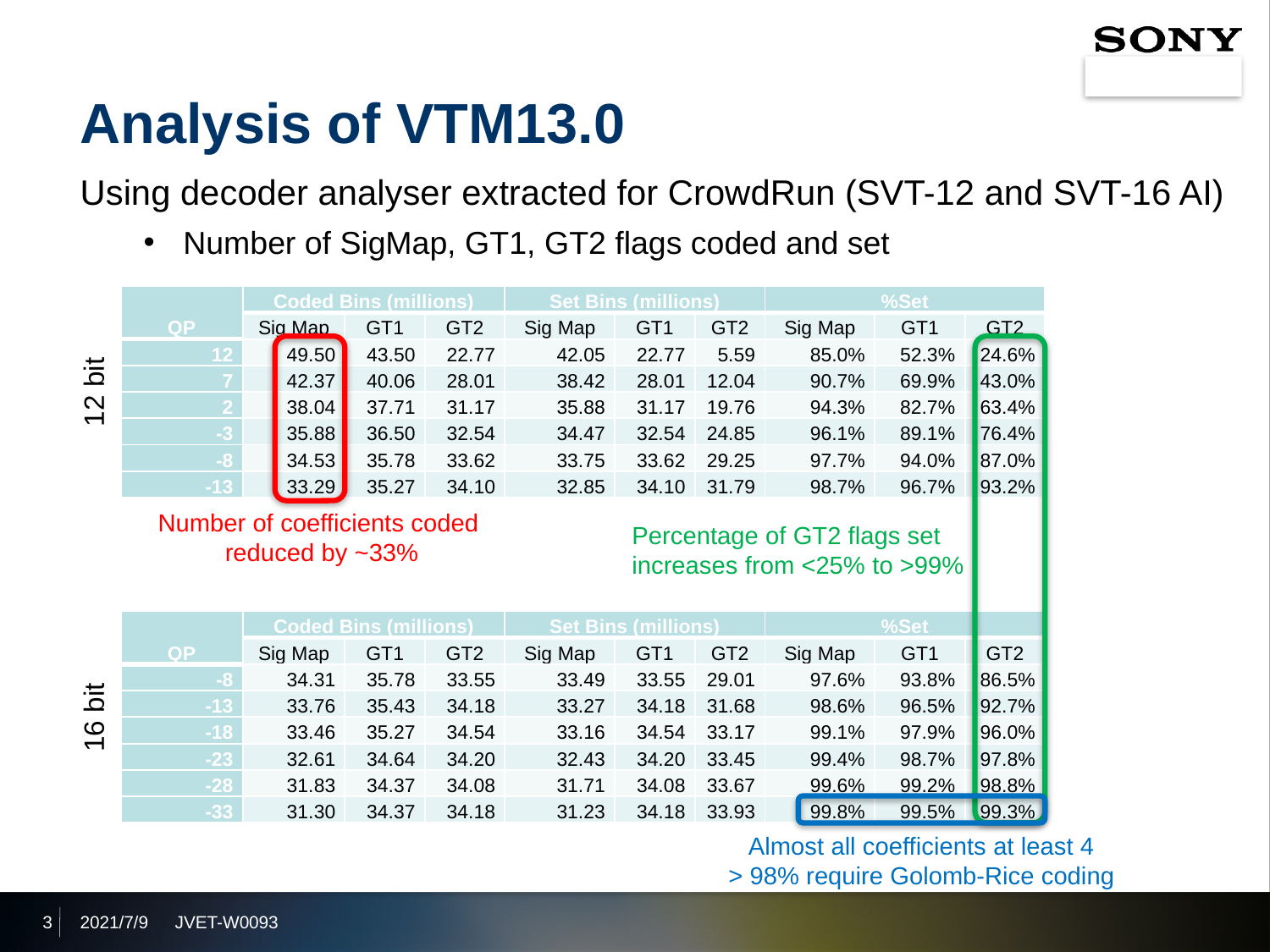

# Analysis of VTM13.0
Using decoder analyser extracted for CrowdRun (SVT-12 and SVT-16 AI)
Number of SigMap, GT1, GT2 flags coded and set

| QP | Coded Bins (millions) |  |  | Set Bins (millions) |  |  | %Set |  |  |
| --- | --- | --- | --- | --- | --- | --- | --- | --- | --- |
|  | Sig Map | GT1 | GT2 | Sig Map | GT1 | GT2 | Sig Map | GT1 | GT2 |
| 12 | 49.50 | 43.50 | 22.77 | 42.05 | 22.77 | 5.59 | 85.0% | 52.3% | 24.6% |
| 7 | 42.37 | 40.06 | 28.01 | 38.42 | 28.01 | 12.04 | 90.7% | 69.9% | 43.0% |
| 2 | 38.04 | 37.71 | 31.17 | 35.88 | 31.17 | 19.76 | 94.3% | 82.7% | 63.4% |
| -3 | 35.88 | 36.50 | 32.54 | 34.47 | 32.54 | 24.85 | 96.1% | 89.1% | 76.4% |
| -8 | 34.53 | 35.78 | 33.62 | 33.75 | 33.62 | 29.25 | 97.7% | 94.0% | 87.0% |
| -13 | 33.29 | 35.27 | 34.10 | 32.85 | 34.10 | 31.79 | 98.7% | 96.7% | 93.2% |

12 bit
Number of coefficients coded
reduced by ~33%
Percentage of GT2 flags set
increases from <25% to >99%
| QP | Coded Bins (millions) |  |  | Set Bins (millions) |  |  | %Set |  |  |
| --- | --- | --- | --- | --- | --- | --- | --- | --- | --- |
|  | Sig Map | GT1 | GT2 | Sig Map | GT1 | GT2 | Sig Map | GT1 | GT2 |
| -8 | 34.31 | 35.78 | 33.55 | 33.49 | 33.55 | 29.01 | 97.6% | 93.8% | 86.5% |
| -13 | 33.76 | 35.43 | 34.18 | 33.27 | 34.18 | 31.68 | 98.6% | 96.5% | 92.7% |
| -18 | 33.46 | 35.27 | 34.54 | 33.16 | 34.54 | 33.17 | 99.1% | 97.9% | 96.0% |
| -23 | 32.61 | 34.64 | 34.20 | 32.43 | 34.20 | 33.45 | 99.4% | 98.7% | 97.8% |
| -28 | 31.83 | 34.37 | 34.08 | 31.71 | 34.08 | 33.67 | 99.6% | 99.2% | 98.8% |
| -33 | 31.30 | 34.37 | 34.18 | 31.23 | 34.18 | 33.93 | 99.8% | 99.5% | 99.3% |
16 bit

Almost all coefficients at least 4
> 98% require Golomb-Rice coding
3
2021/7/9
JVET-W0093